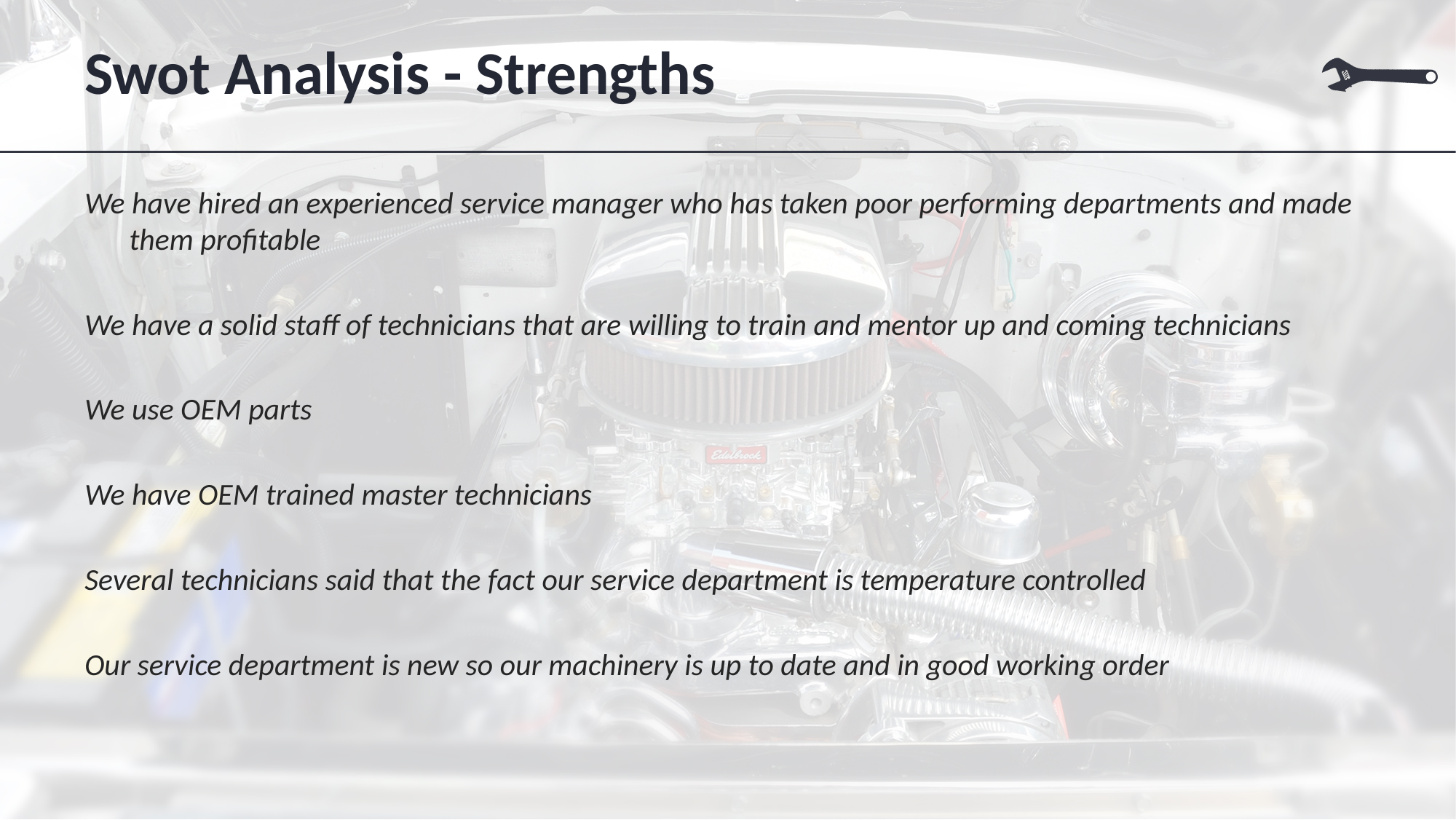

# Swot Analysis - Strengths
We have hired an experienced service manager who has taken poor performing departments and made them profitable

We have a solid staff of technicians that are willing to train and mentor up and coming technicians

We use OEM parts

We have OEM trained master technicians

Several technicians said that the fact our service department is temperature controlled

Our service department is new so our machinery is up to date and in good working order